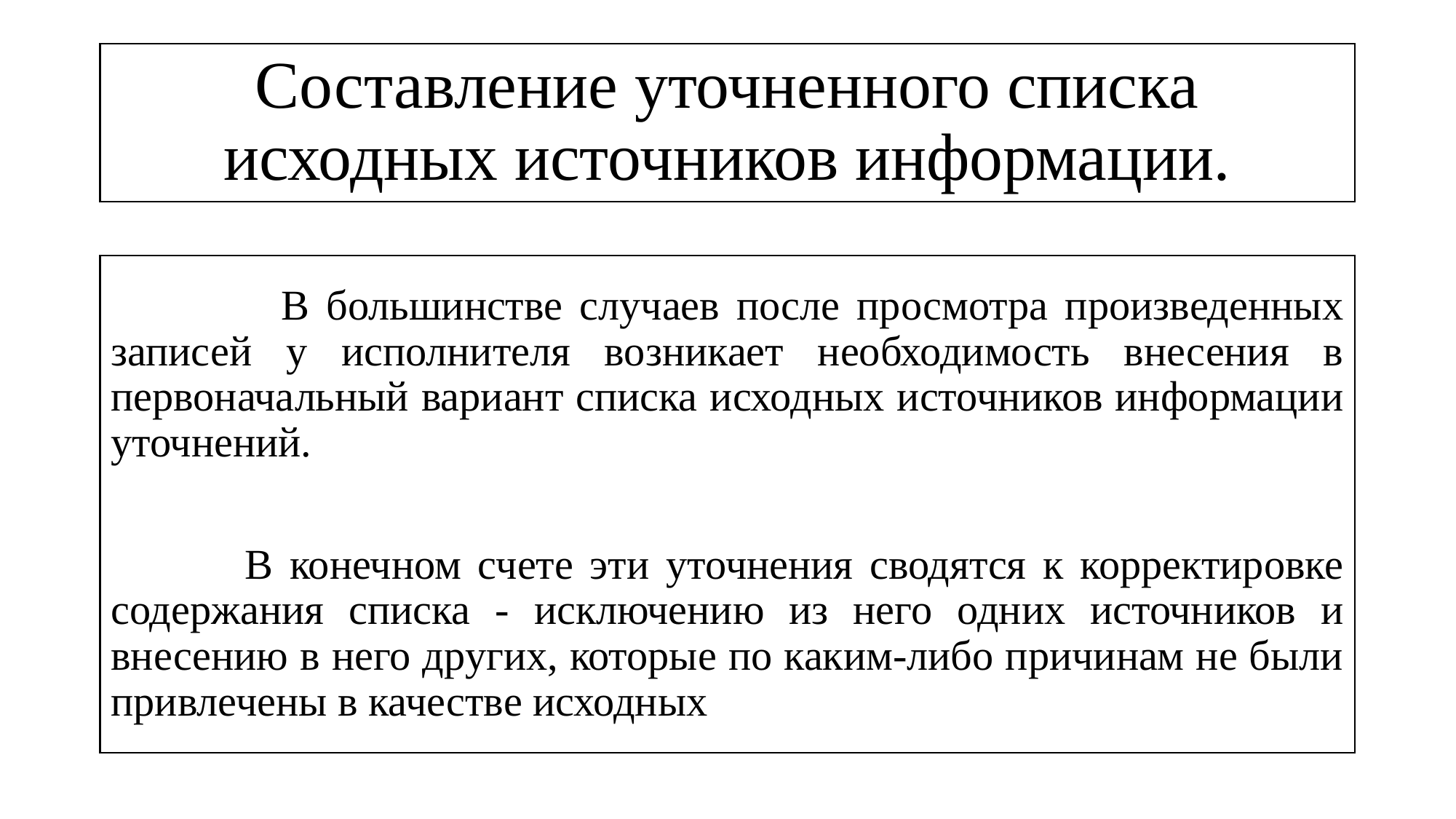

# Составление уточненного списка исходных источников информации.
          В большинстве случаев после просмотра произведенных записей у исполнителя возникает необходимость внесения в первоначальный вариант списка исходных источников информации уточнений.

        В конечном счете эти уточнения сводятся к корректировке содержания списка - исключению из него одних источников и внесению в него других, которые по каким-либо причинам не были привлечены в качестве исходных